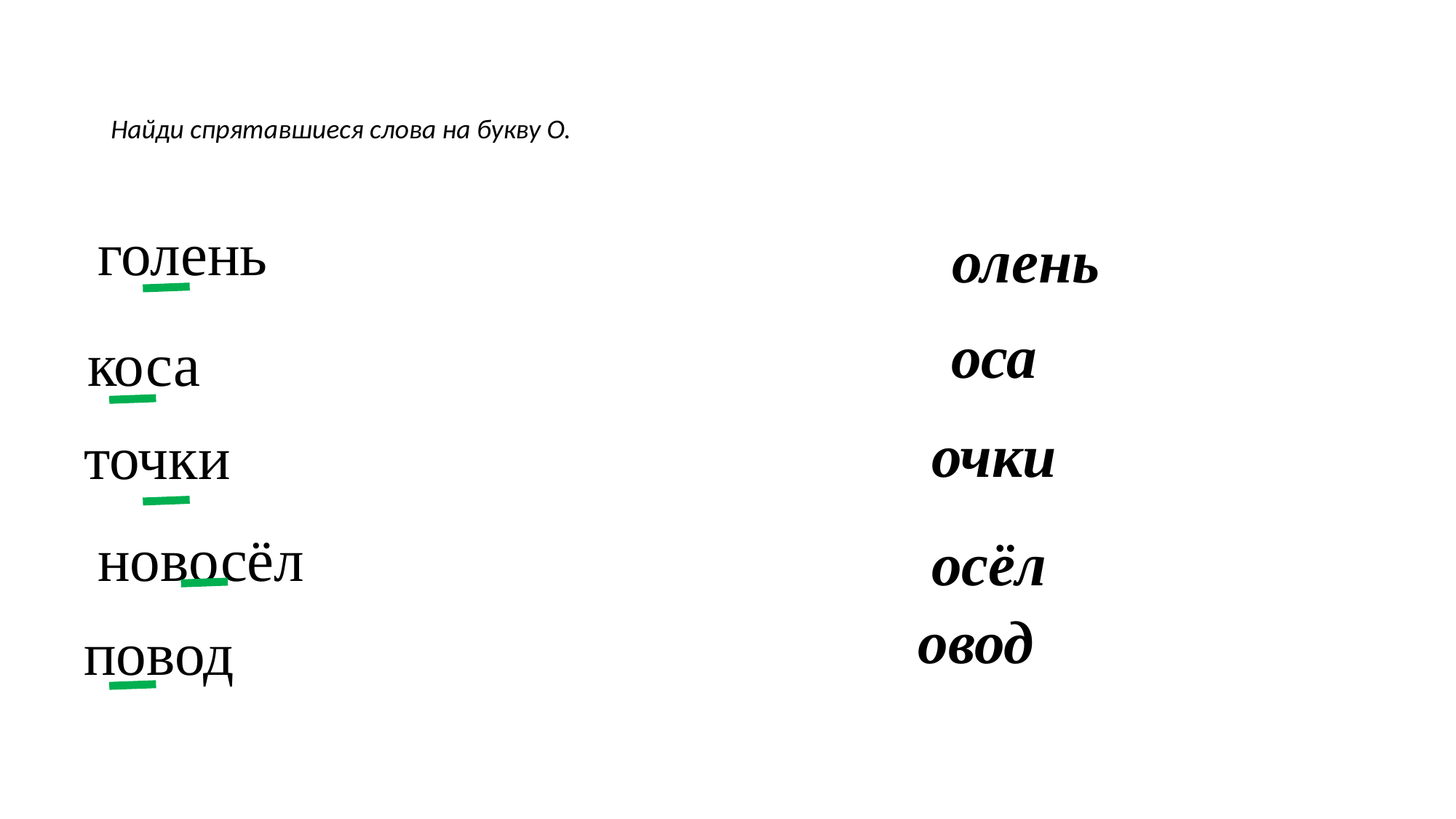

Найди спрятавшиеся слова на букву О.
олень
голень

оса
коса
очки
точки
новосёл
осёл
овод
повод